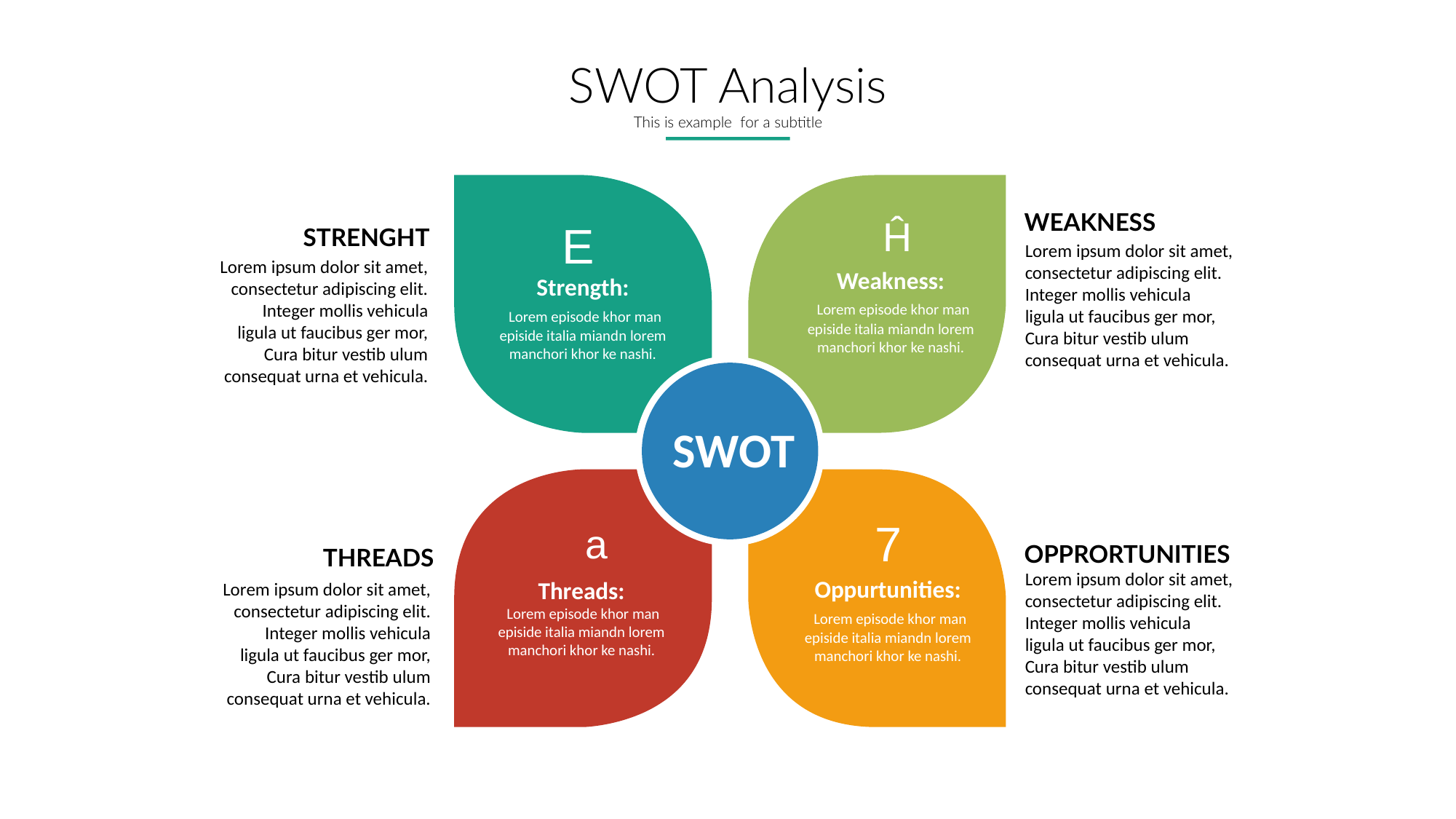

SWOT Analysis
This is example  for a subtitle

Ĥ
Weakness:
 Lorem episode khor man episide italia miandn lorem manchori khor ke nashi.
WEAKNESS
E
Strength:
 Lorem episode khor man episide italia miandn lorem manchori khor ke nashi.
STRENGHT
Lorem ipsum dolor sit amet, consectetur adipiscing elit. Integer mollis vehicula ligula ut faucibus ger mor, Cura bitur vestib ulum consequat urna et vehicula.
Lorem ipsum dolor sit amet, consectetur adipiscing elit. Integer mollis vehicula ligula ut faucibus ger mor, Cura bitur vestib ulum consequat urna et vehicula.
SWOT
a
Threads:
 Lorem episode khor man episide italia miandn lorem manchori khor ke nashi.
7
Oppurtunities:
 Lorem episode khor man episide italia miandn lorem manchori khor ke nashi.
OPPRORTUNITIES
THREADS
Lorem ipsum dolor sit amet, consectetur adipiscing elit. Integer mollis vehicula ligula ut faucibus ger mor, Cura bitur vestib ulum consequat urna et vehicula.
Lorem ipsum dolor sit amet, consectetur adipiscing elit. Integer mollis vehicula ligula ut faucibus ger mor, Cura bitur vestib ulum consequat urna et vehicula.